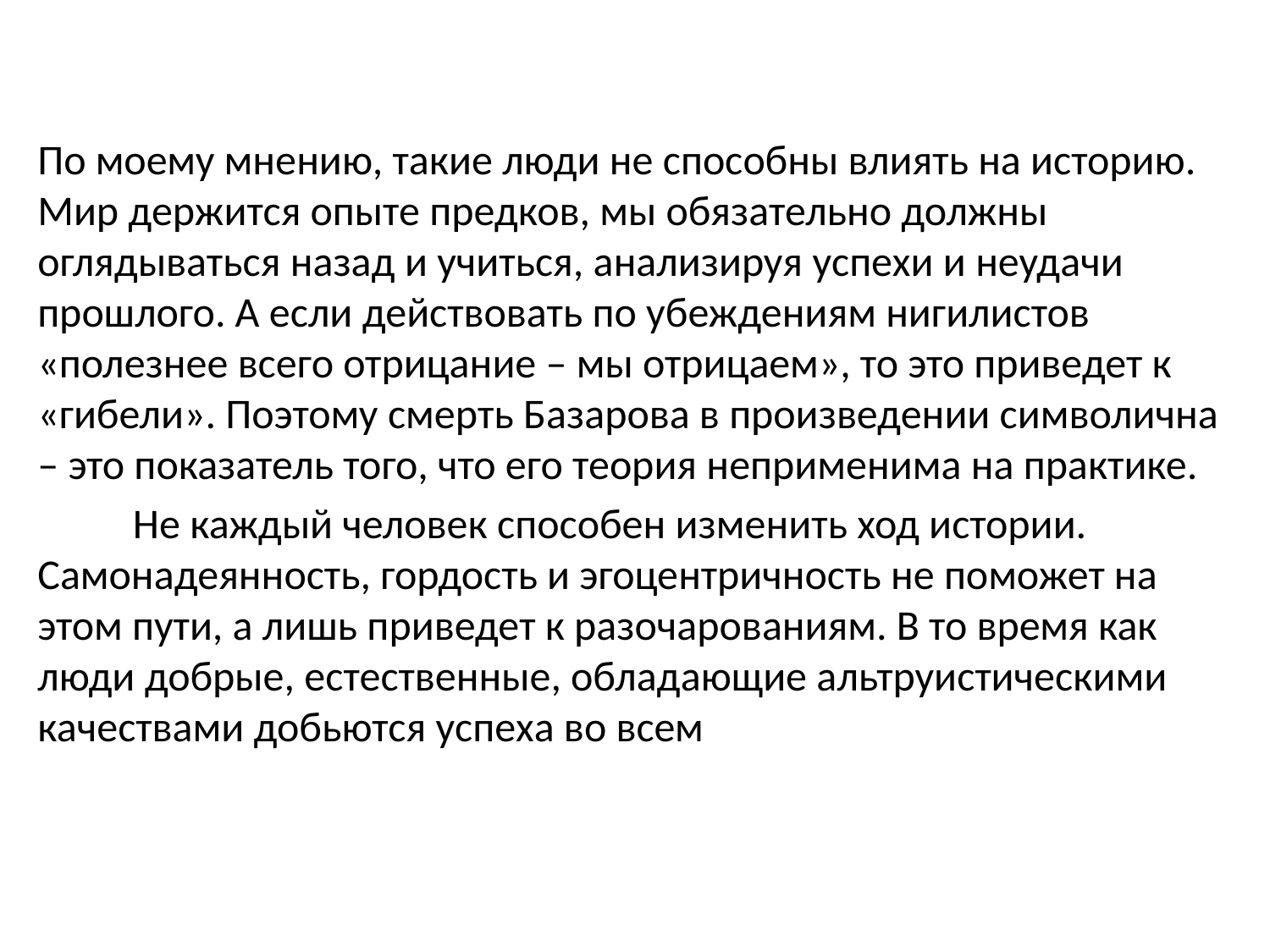

По моему мнению, такие люди не способны влиять на историю. Мир держится опыте предков, мы обязательно должны оглядываться назад и учиться, анализируя успехи и неудачи прошлого. А если действовать по убеждениям нигилистов «полезнее всего отрицание – мы отрицаем», то это приведет к «гибели». Поэтому смерть Базарова в произведении символична – это показатель того, что его теория неприменима на практике.
 	Не каждый человек способен изменить ход истории. Самонадеянность, гордость и эгоцентричность не поможет на этом пути, а лишь приведет к разочарованиям. В то время как люди добрые, естественные, обладающие альтруистическими качествами добьются успеха во всем